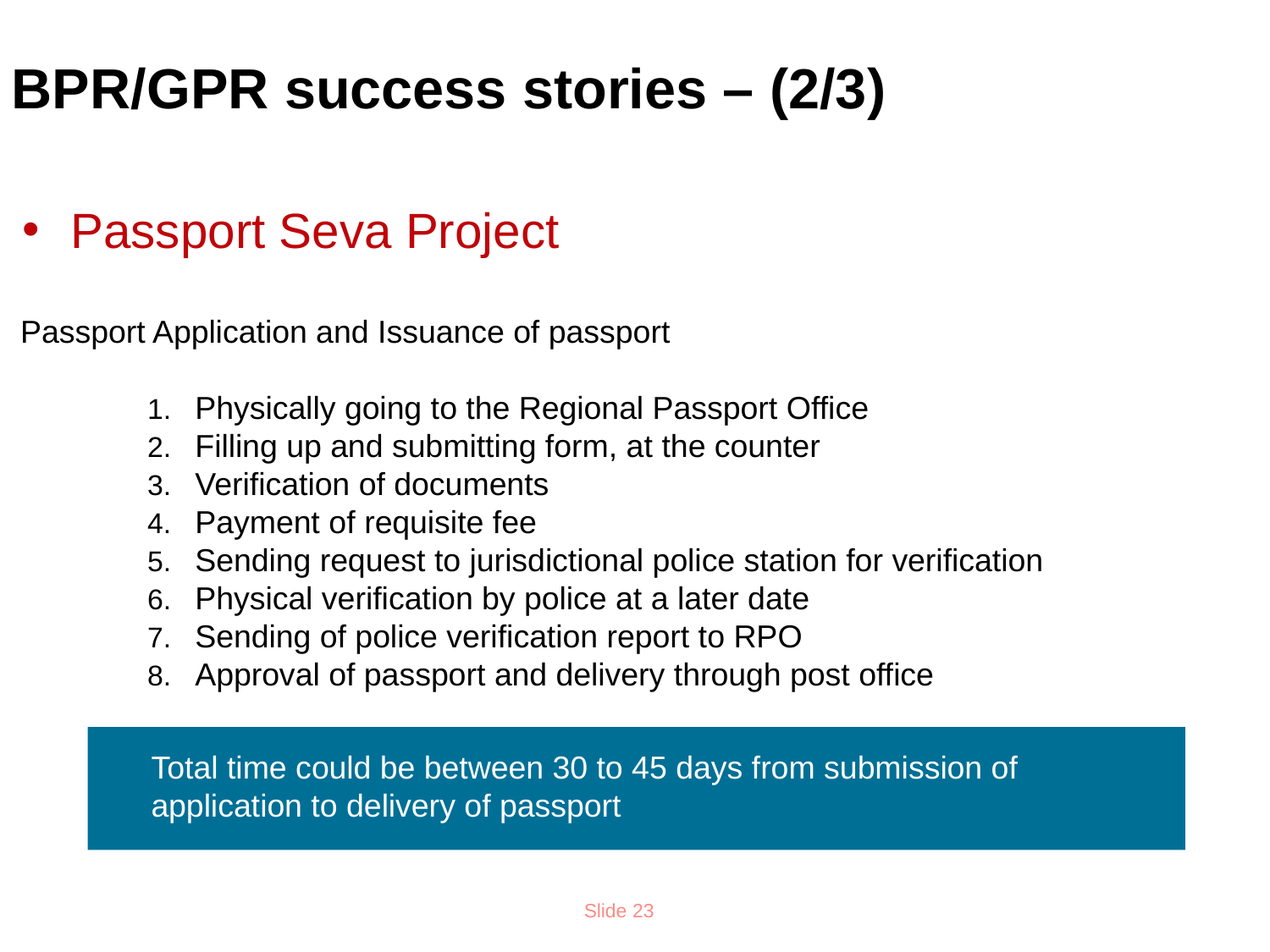

# BPR/GPR success stories – (2/3)
Passport Seva Project

Passport Application and Issuance of passport

Physically going to the Regional Passport Office
Filling up and submitting form, at the counter
Verification of documents
Payment of requisite fee
Sending request to jurisdictional police station for verification
Physical verification by police at a later date
Sending of police verification report to RPO
Approval of passport and delivery through post office

Total time could be between 30 to 45 days from submission of application to delivery of passport